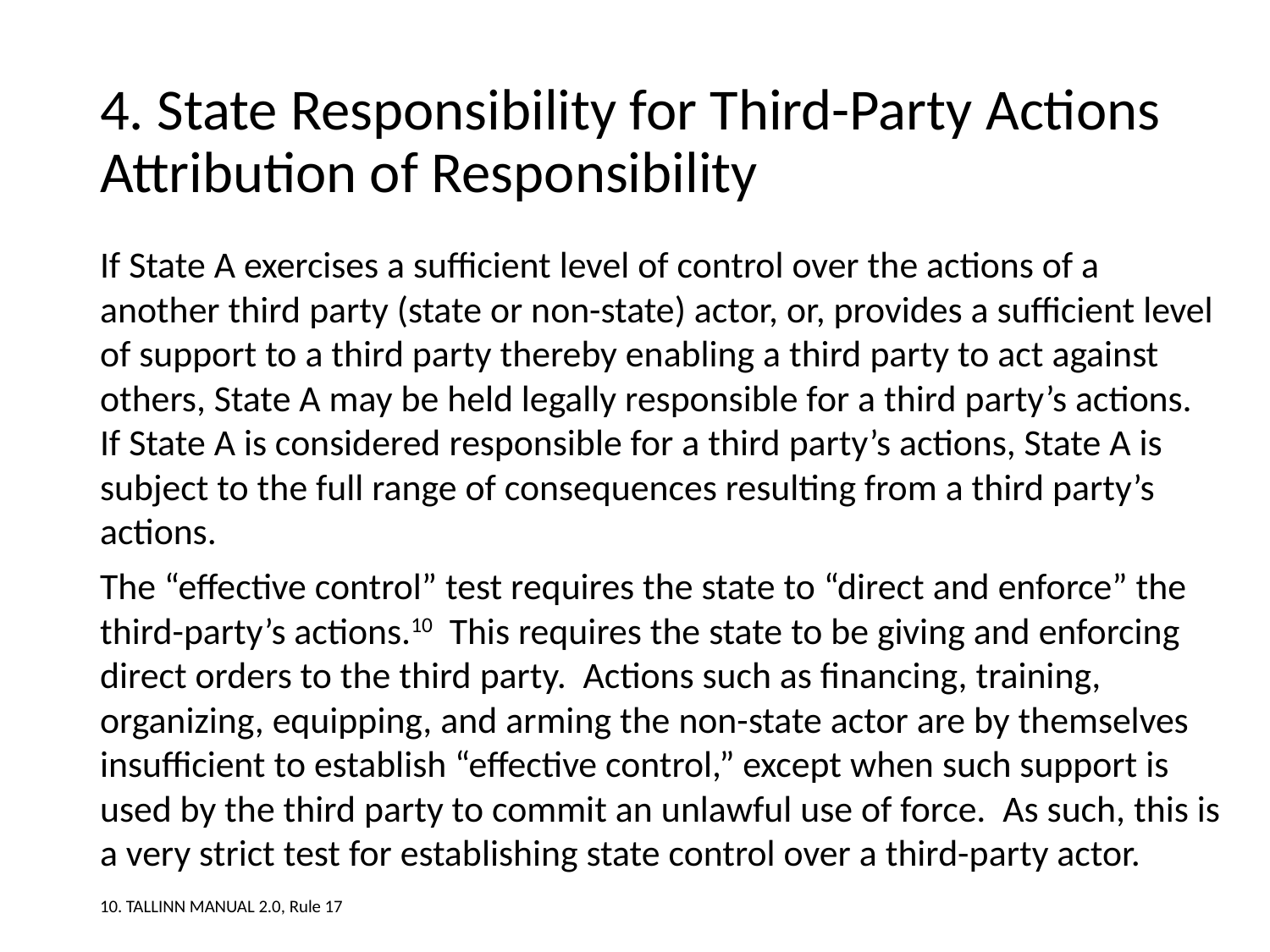

# 4. State Responsibility for Third-Party Actions Attribution of Responsibility
If State A exercises a sufficient level of control over the actions of a another third party (state or non-state) actor, or, provides a sufficient level of support to a third party thereby enabling a third party to act against others, State A may be held legally responsible for a third party’s actions.  If State A is considered responsible for a third party’s actions, State A is subject to the full range of consequences resulting from a third party’s actions.
The “effective control” test requires the state to “direct and enforce” the third-party’s actions.10  This requires the state to be giving and enforcing direct orders to the third party.  Actions such as financing, training, organizing, equipping, and arming the non-state actor are by themselves insufficient to establish “effective control,” except when such support is used by the third party to commit an unlawful use of force.  As such, this is a very strict test for establishing state control over a third-party actor.

10. TALLINN MANUAL 2.0, Rule 17